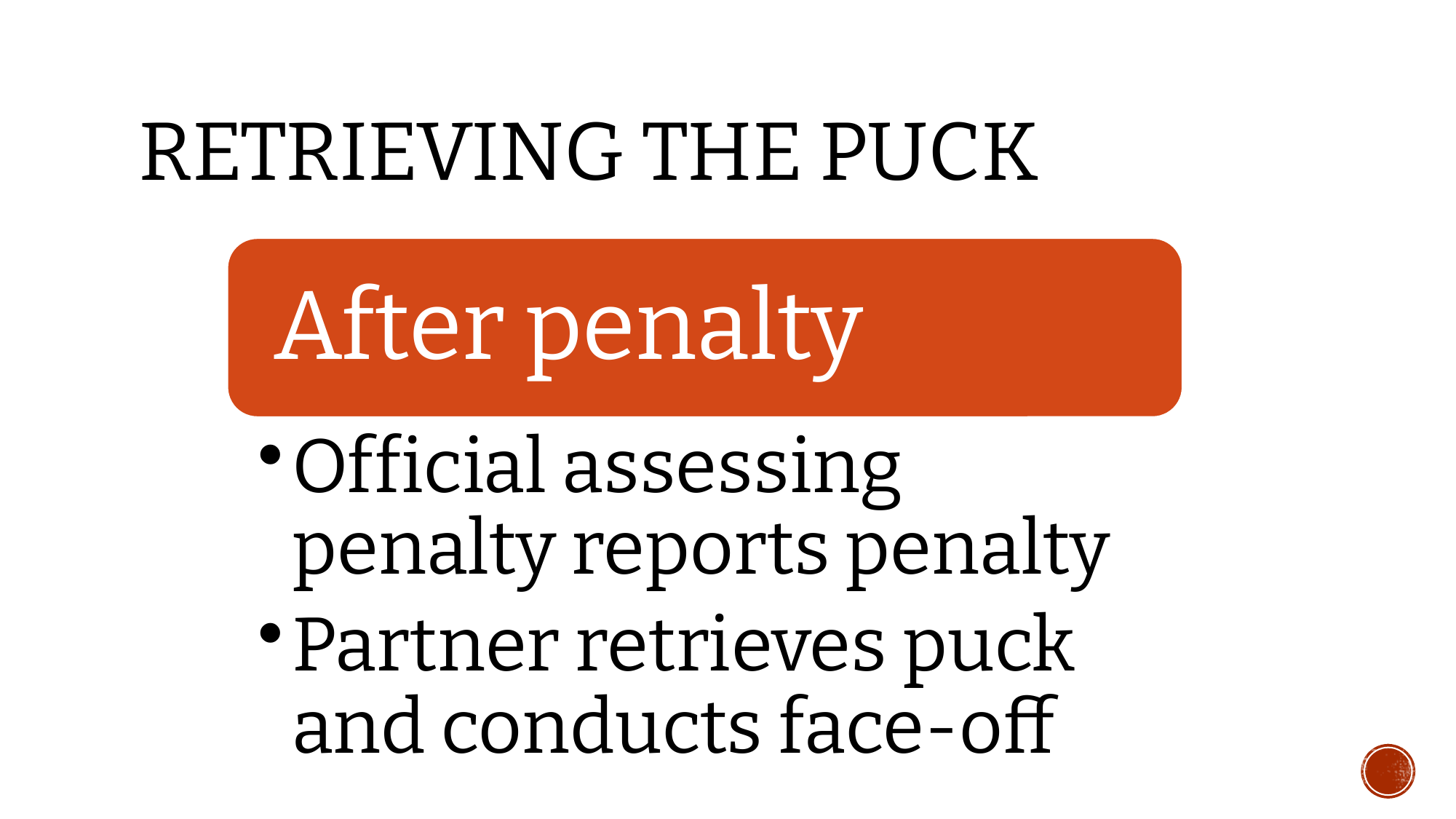

# Retrieving the puck
After penalty
Official assessing penalty reports penalty
Partner retrieves puck and conducts face-off